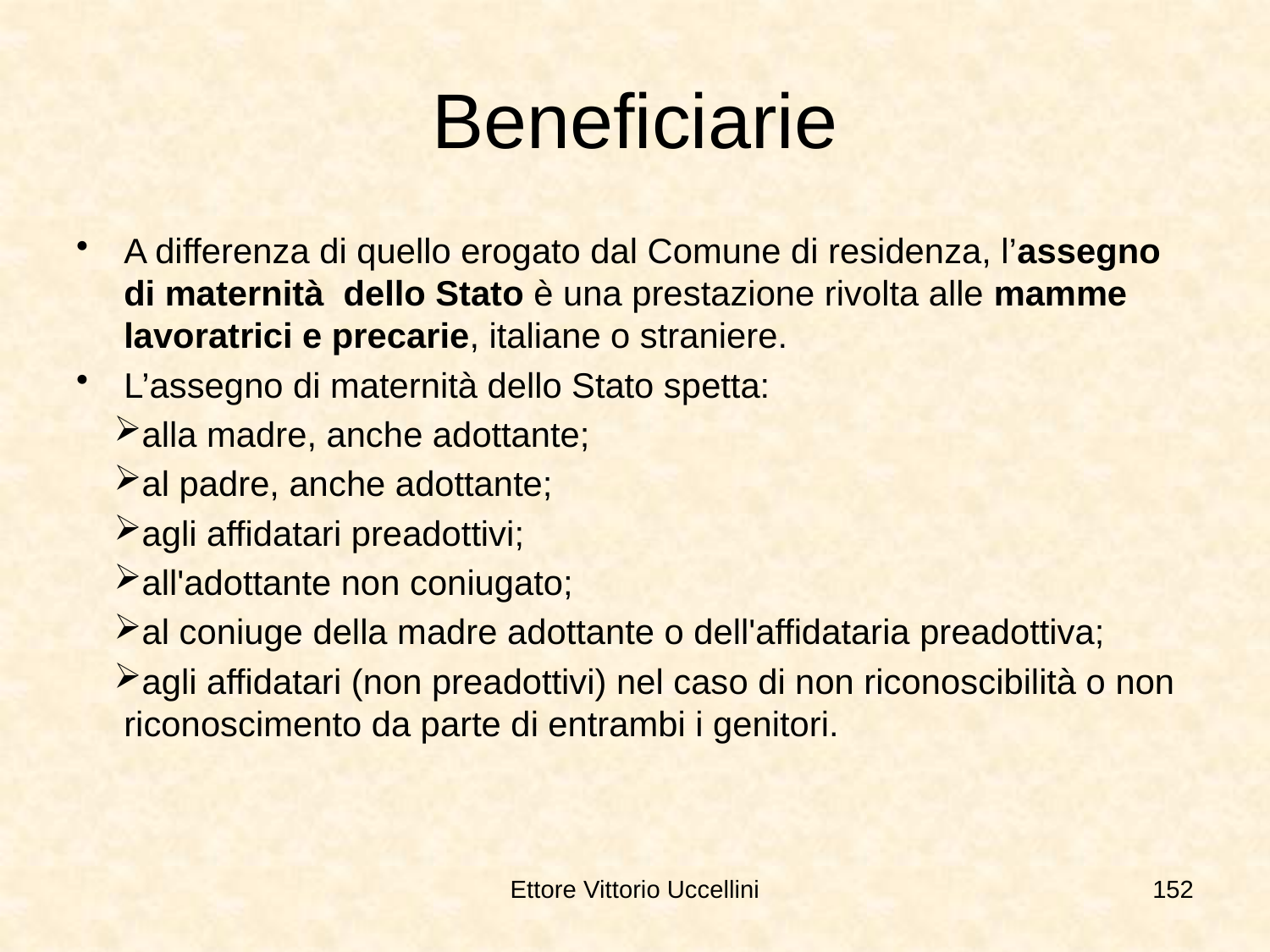

# Beneficiarie
A differenza di quello erogato dal Comune di residenza, l’assegno di maternità  dello Stato è una prestazione rivolta alle mamme lavoratrici e precarie, italiane o straniere.
L’assegno di maternità dello Stato spetta:
alla madre, anche adottante;
al padre, anche adottante;
agli affidatari preadottivi;
all'adottante non coniugato;
al coniuge della madre adottante o dell'affidataria preadottiva;
agli affidatari (non preadottivi) nel caso di non riconoscibilità o non riconoscimento da parte di entrambi i genitori.

Ettore Vittorio Uccellini
152